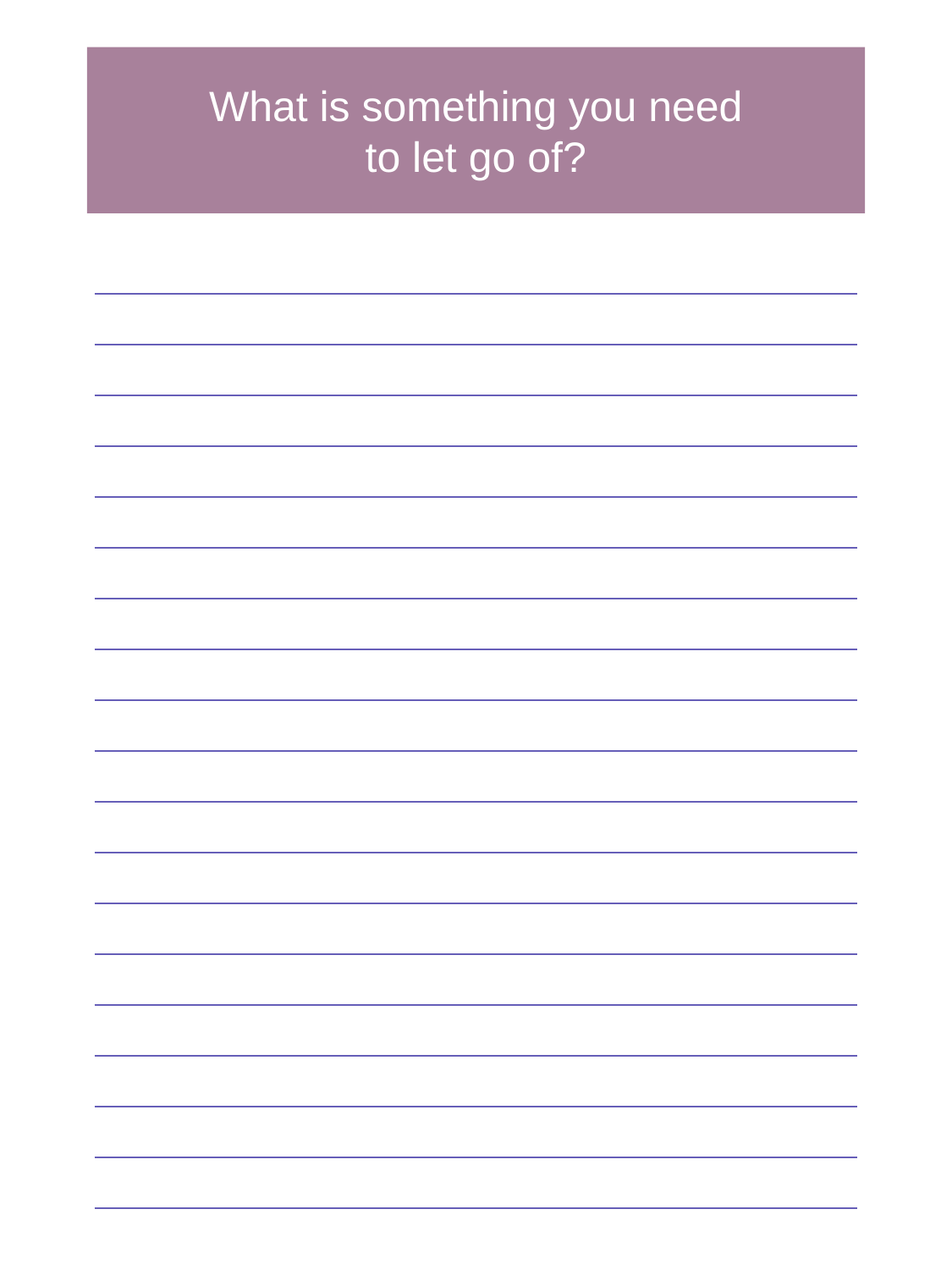

What is something you need to let go of?
|  |
| --- |
|  |
|  |
|  |
|  |
|  |
|  |
|  |
|  |
|  |
|  |
|  |
|  |
|  |
|  |
|  |
|  |
|  |